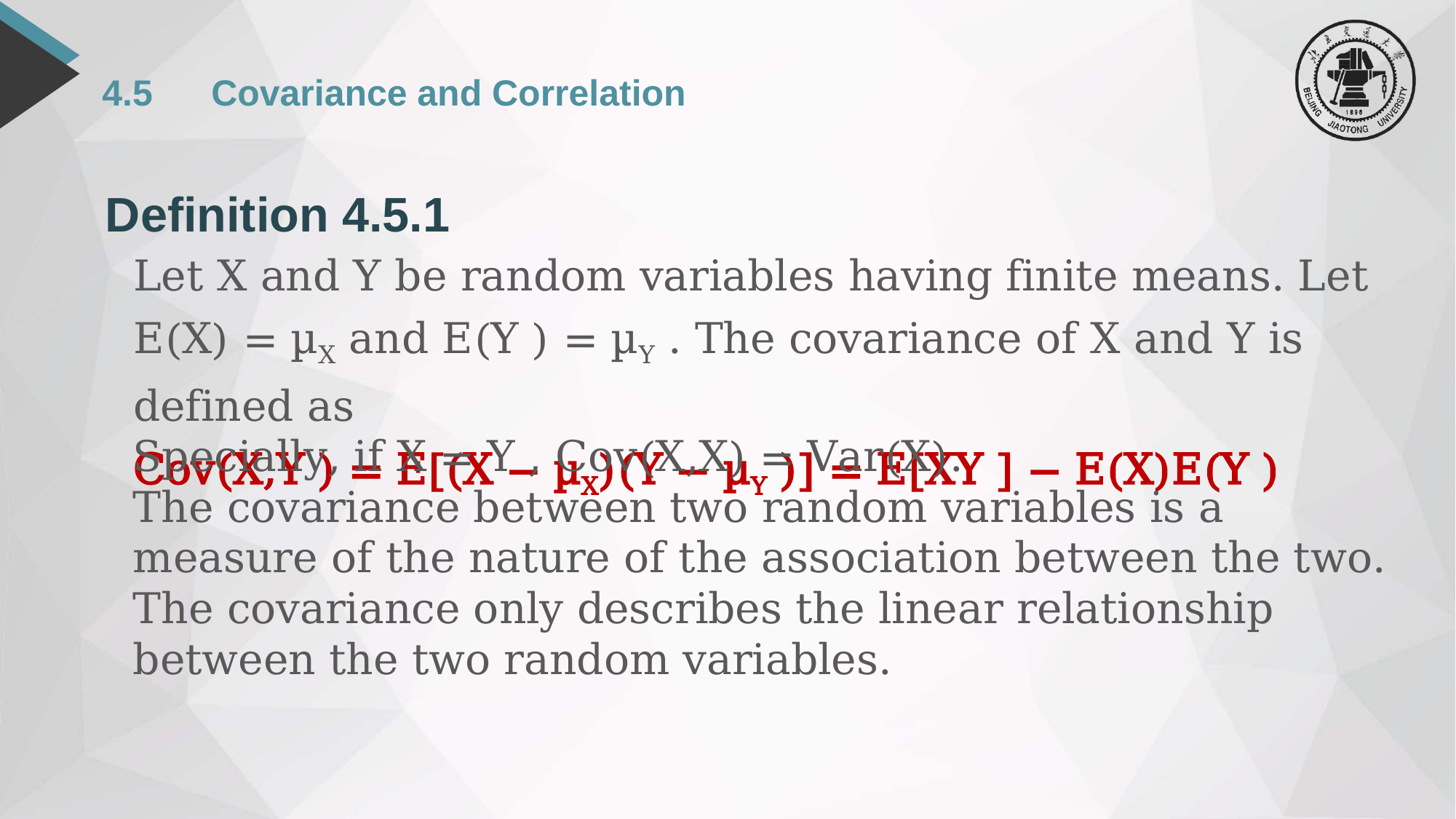

# 4.5	Covariance and Correlation
Definition 4.5.1
Let X and Y be random variables having finite means. Let E(X) = µX and E(Y ) = µY . The covariance of X and Y is defined as
Cov(X,Y ) = E[(X − µX)(Y − µY )] = E[XY ] − E(X)E(Y )
Specially, if X = Y , Cov(X,X) = Var(X).
The covariance between two random variables is a measure of the nature of the association between the two. The covariance only describes the linear relationship between the two random variables.